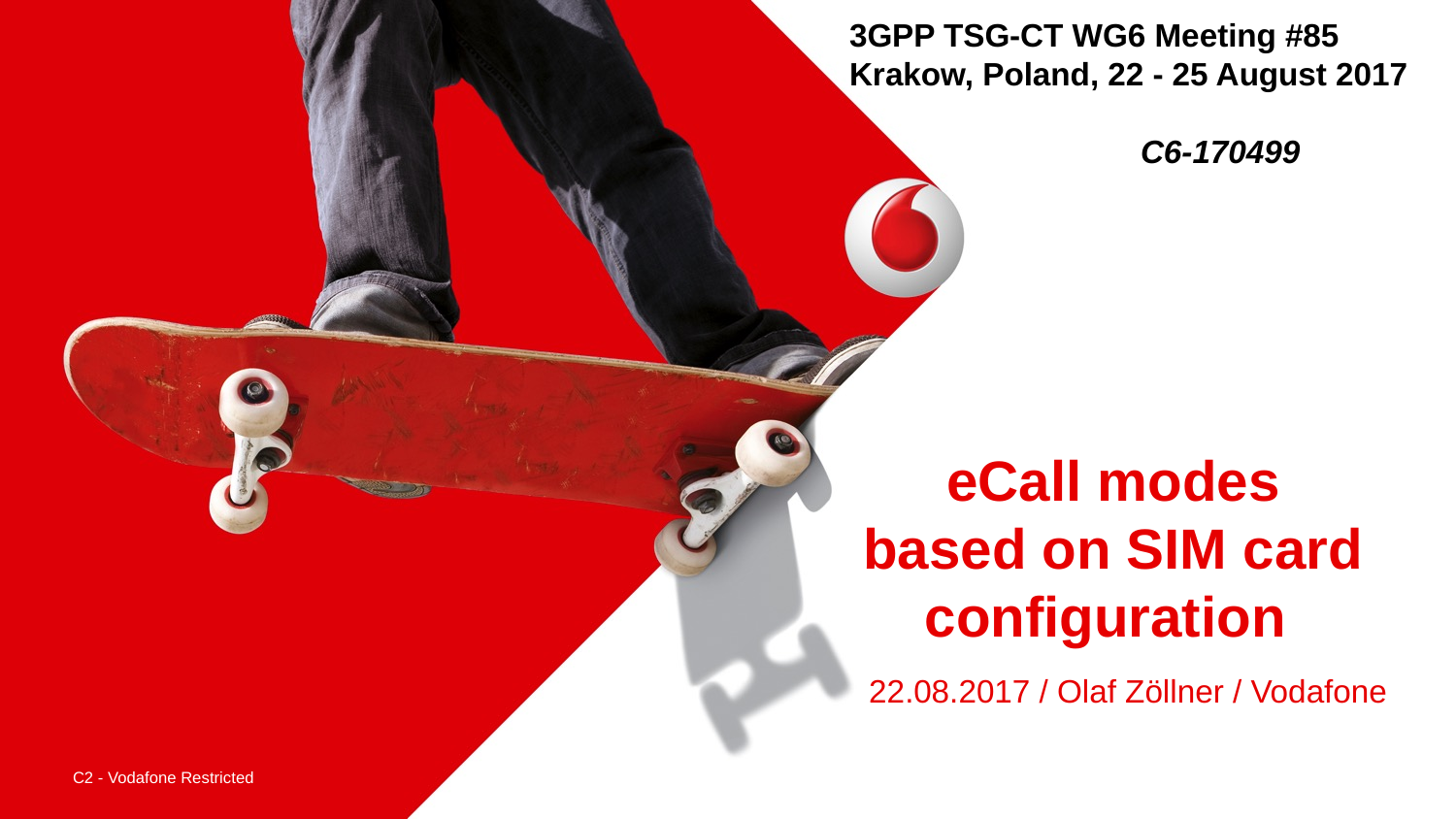

3GPP TSG-CT WG6 Meeting #85 Krakow, Poland, 22 - 25 August 2017

		C6-170499

# eCall modes based on SIM card configuration
22.08.2017 / Olaf Zöllner / Vodafone
C2 - Vodafone Restricted